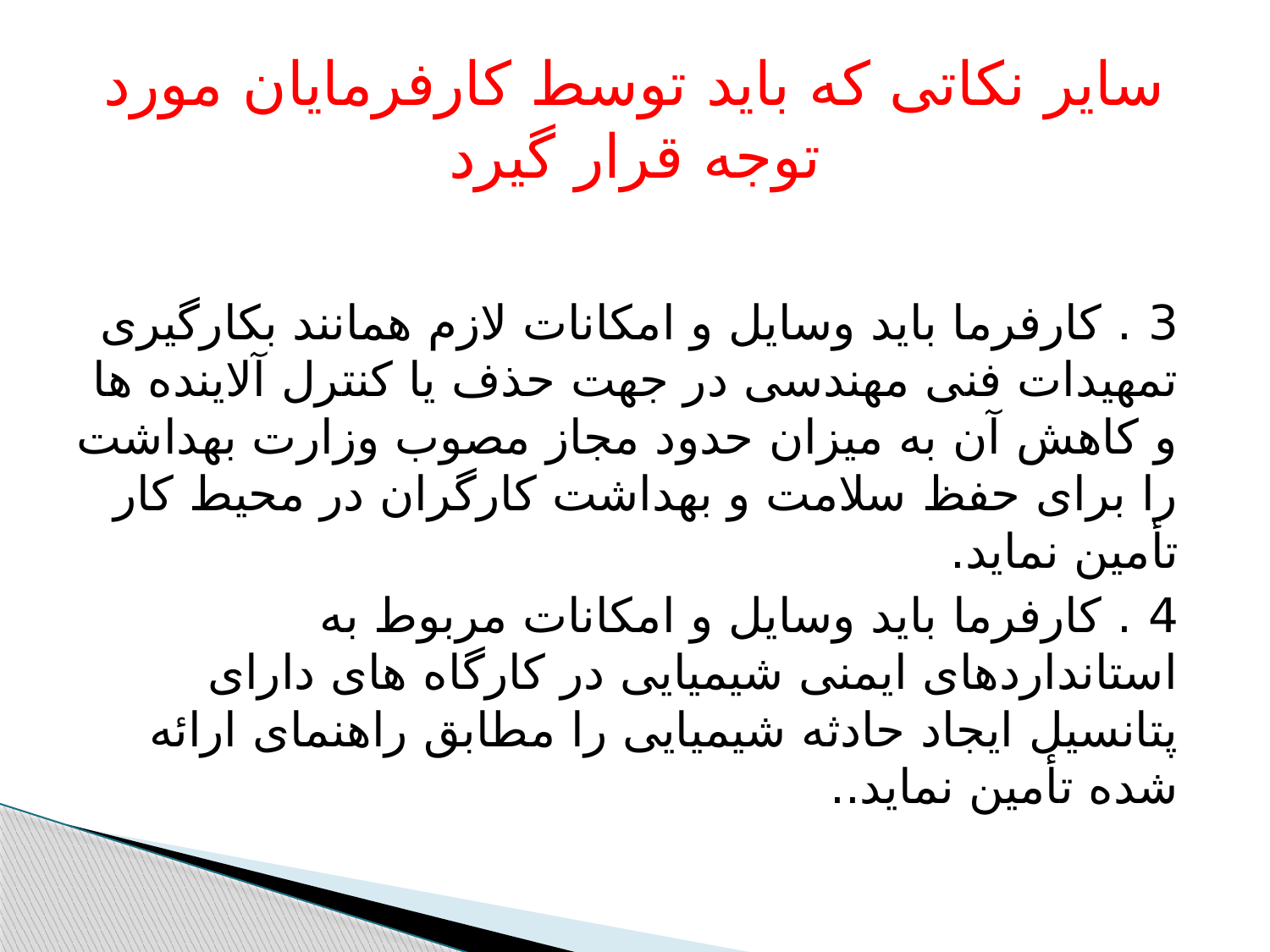

# سایر نکاتی که باید توسط کارفرمایان مورد توجه قرار گیرد
3 . کارفرما باید وسایل و امکانات لازم همانند بکارگیری تمهیدات فنی مهندسی در جهت حذف یا کنترل آلاینده ها و کاهش آن به میزان حدود مجاز مصوب وزارت بهداشت را برای حفظ سلامت و بهداشت کارگران در محیط کار تأمین نماید.
4 . کارفرما باید وسایل و امکانات مربوط به استانداردهای ایمنی شیمیایی در کارگاه های دارای پتانسیل ایجاد حادثه شیمیایی را مطابق راهنمای ارائه شده تأمین نماید..